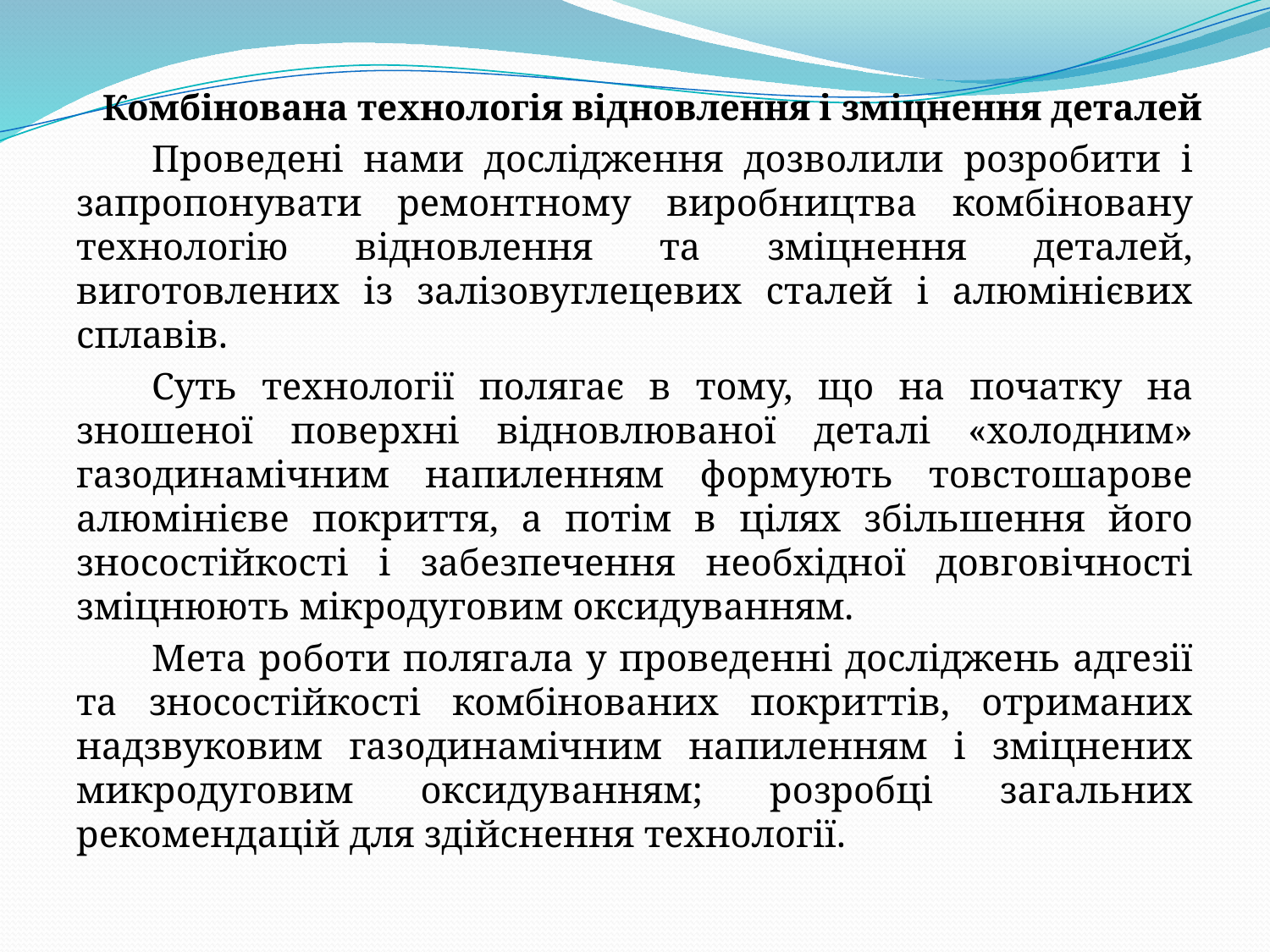

Комбінована технологія відновлення і зміцнення деталей
Проведені нами дослідження дозволили розробити і запропонувати ремонтному виробництва комбіновану технологію відновлення та зміцнення деталей, виготовлених із залізовуглецевих сталей і алюмінієвих сплавів.
Суть технології полягає в тому, що на початку на зношеної поверхні відновлюваної деталі «холодним» газодинамічним напиленням формують товстошарове алюмінієве покриття, а потім в цілях збільшення його зносостійкості і забезпечення необхідної довговічності зміцнюють мікродуговим оксидуванням.
Мета роботи полягала у проведенні досліджень адгезії та зносостійкості комбінованих покриттів, отриманих надзвуковим газодинамічним напиленням і зміцнених микродуговим оксидуванням; розробці загальних рекомендацій для здійснення технології.